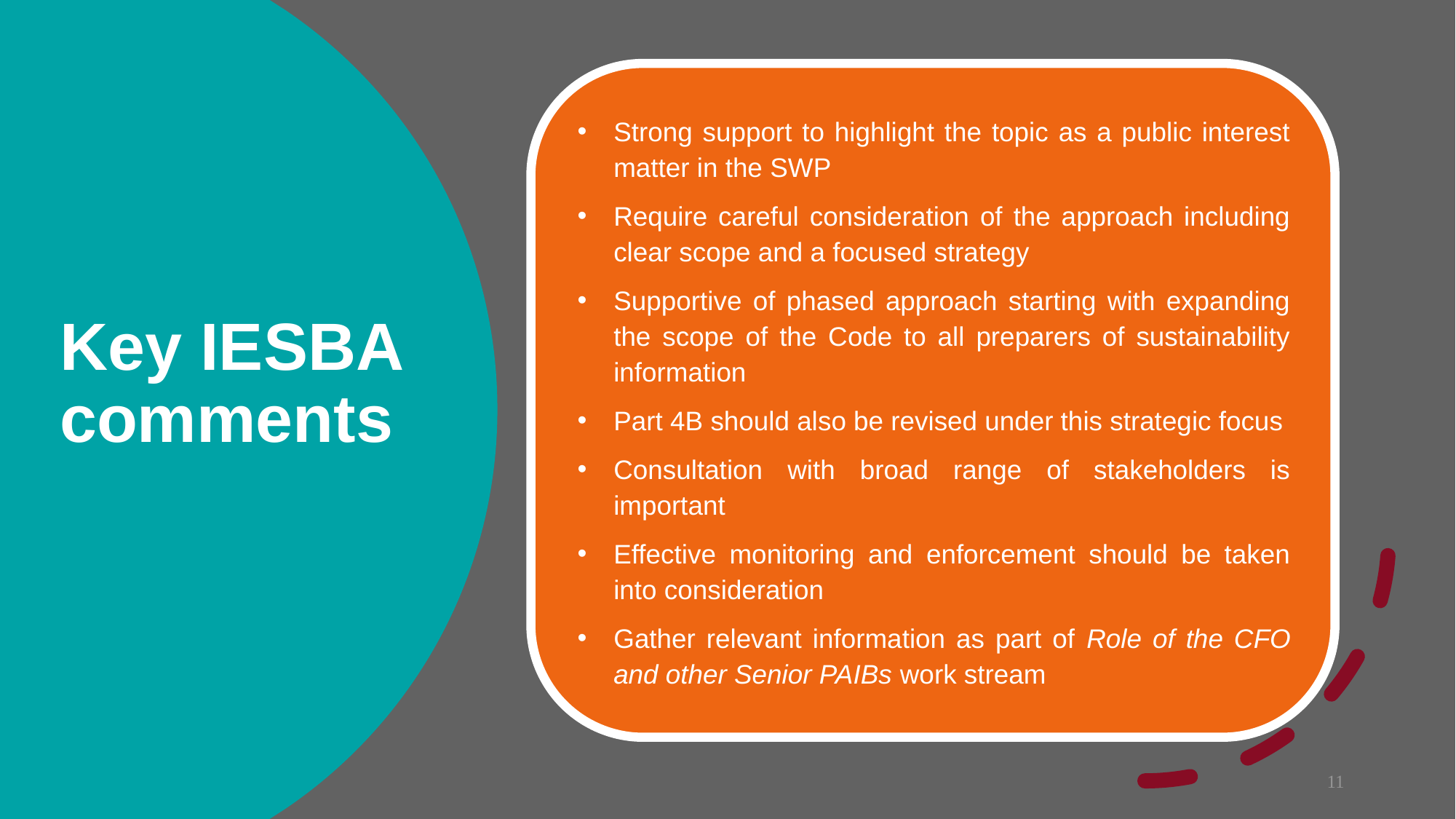

Strong support to highlight the topic as a public interest matter in the SWP
Require careful consideration of the approach including clear scope and a focused strategy
Supportive of phased approach starting with expanding the scope of the Code to all preparers of sustainability information
Part 4B should also be revised under this strategic focus
Consultation with broad range of stakeholders is important
Effective monitoring and enforcement should be taken into consideration
Gather relevant information as part of Role of the CFO and other Senior PAIBs work stream
# Key IESBA comments

11